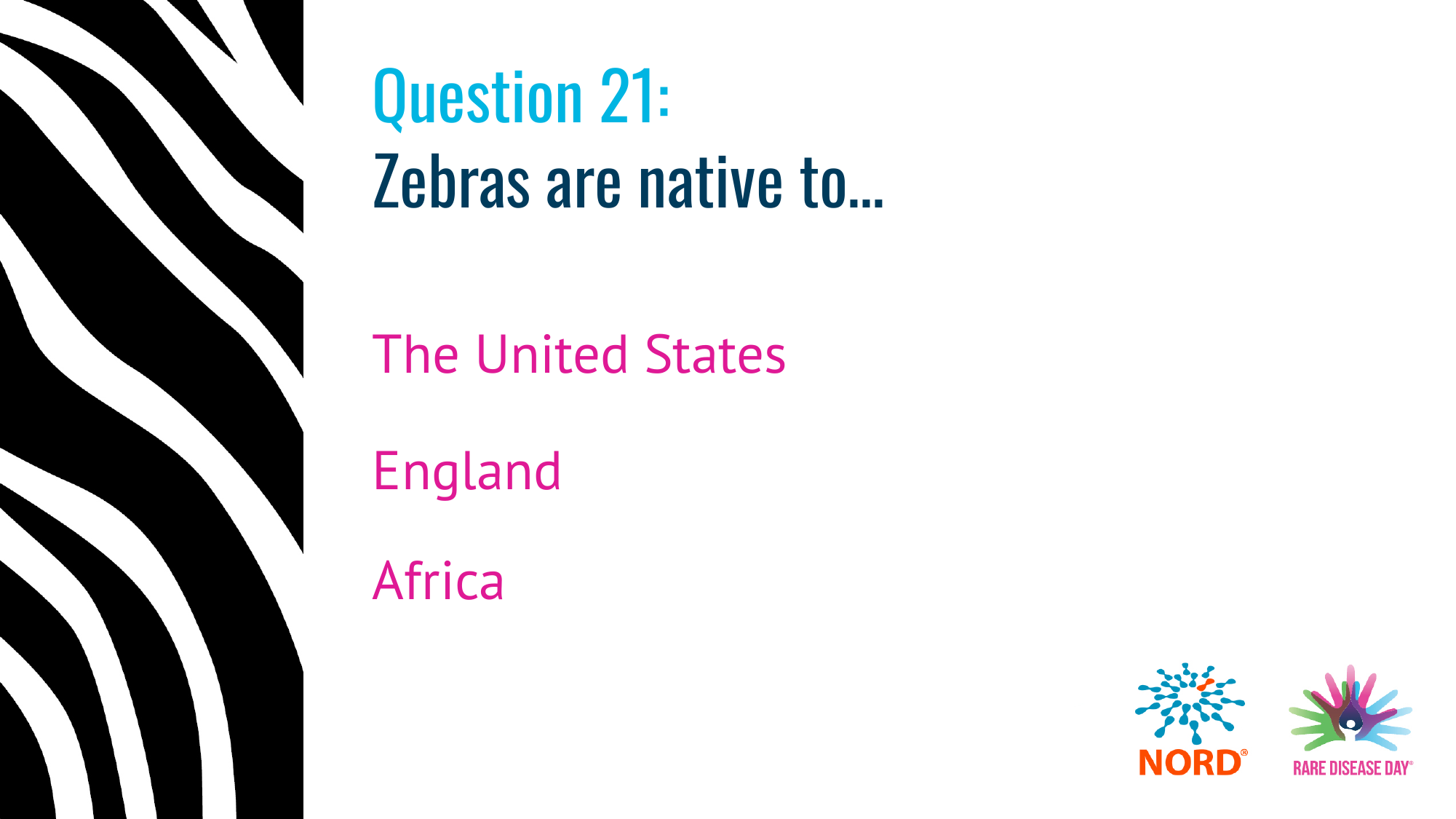

# Question 21:
Zebras are native to…
The United States
England
Africa